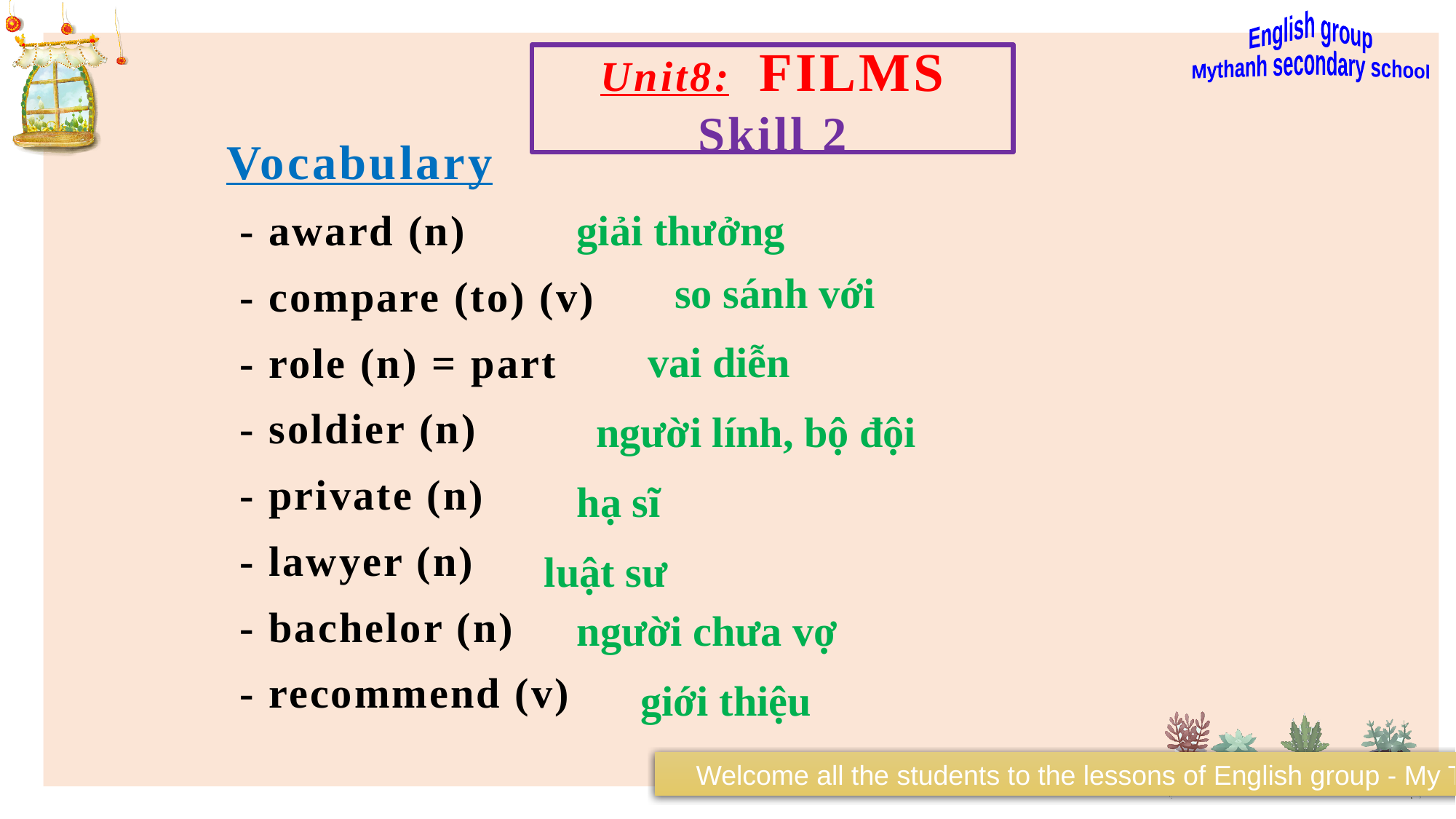

English group
Mythanh secondary school
Unit8:  FILMS
Skill 2
# Vocabulary
- award (n)
- compare (to) (v)
- role (n) = part
- soldier (n)
- private (n)
- lawyer (n)
- bachelor (n)
- recommend (v)

giải thưởng
so sánh với
vai diễn
người lính, bộ đội
hạ sĩ
luật sư
người chưa vợ
giới thiệu
    Welcome all the students to the lessons of English group - My Thanh Secondary school.